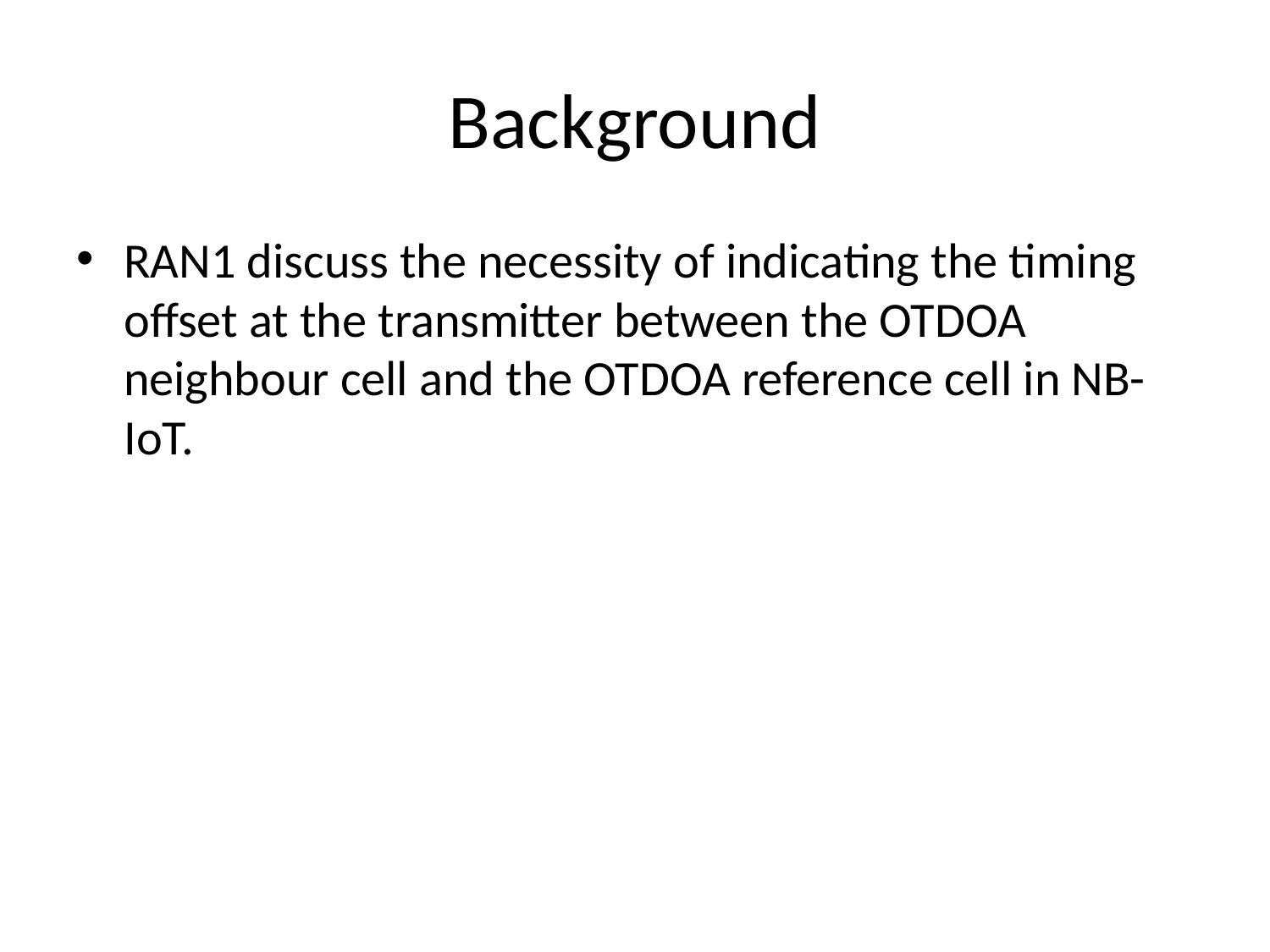

# Background
RAN1 discuss the necessity of indicating the timing offset at the transmitter between the OTDOA neighbour cell and the OTDOA reference cell in NB-IoT.